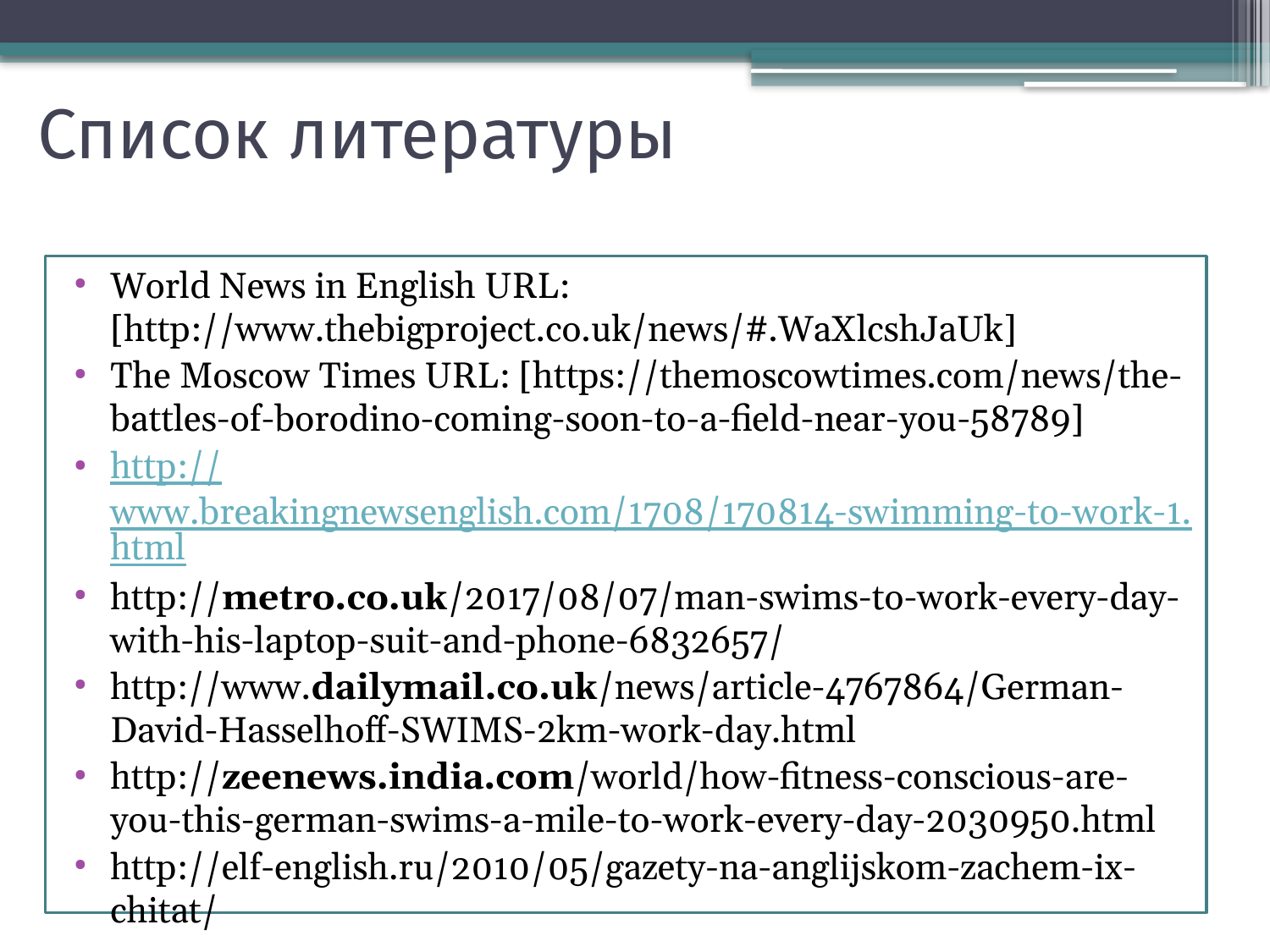

# Список литературы
World News in English URL: [http://www.thebigproject.co.uk/news/#.WaXlcshJaUk]
The Moscow Times URL: [https://themoscowtimes.com/news/the-battles-of-borodino-coming-soon-to-a-field-near-you-58789]
http://www.breakingnewsenglish.com/1708/170814-swimming-to-work-1.html
http://metro.co.uk/2017/08/07/man-swims-to-work-every-day-with-his-laptop-suit-and-phone-6832657/
http://www.dailymail.co.uk/news/article-4767864/German-David-Hasselhoff-SWIMS-2km-work-day.html
http://zeenews.india.com/world/how-fitness-conscious-are-you-this-german-swims-a-mile-to-work-every-day-2030950.html
http://elf-english.ru/2010/05/gazety-na-anglijskom-zachem-ix-chitat/